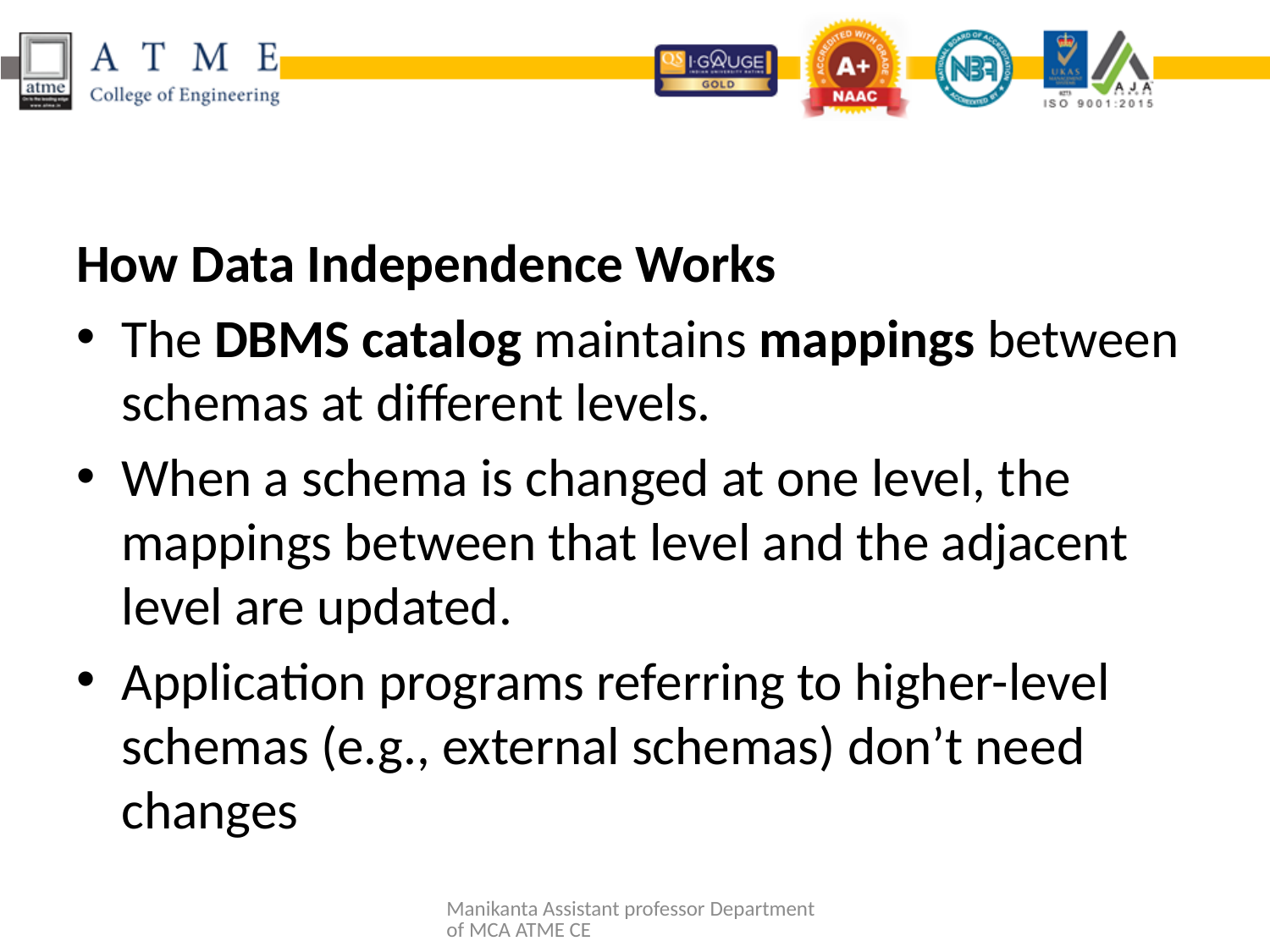

How Data Independence Works
The DBMS catalog maintains mappings between schemas at different levels.
When a schema is changed at one level, the mappings between that level and the adjacent level are updated.
Application programs referring to higher-level schemas (e.g., external schemas) don’t need changes

Manikanta Assistant professor Department of MCA ATME CE